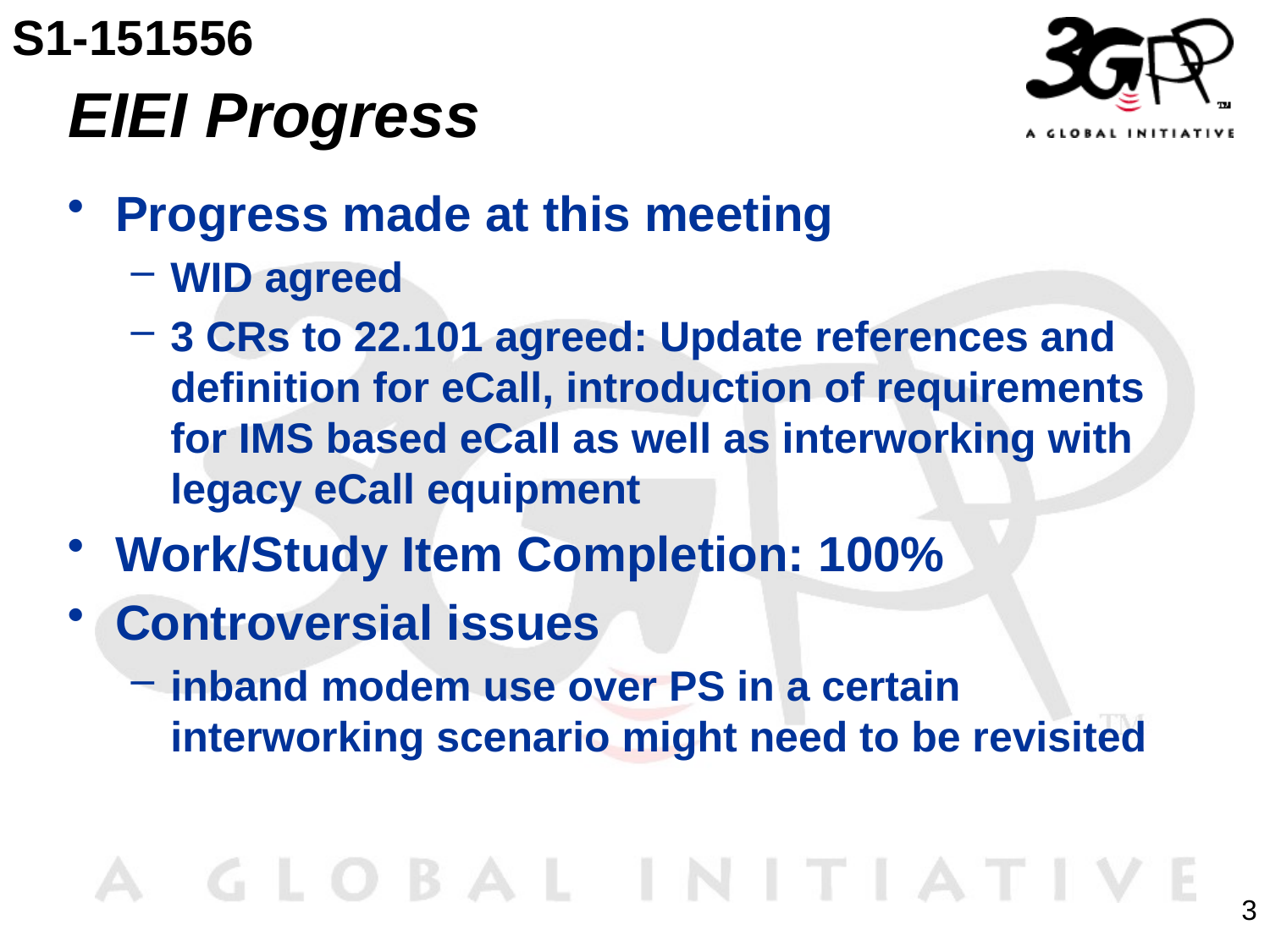

S1-151556
# EIEI Progress
Progress made at this meeting
WID agreed
3 CRs to 22.101 agreed: Update references and definition for eCall, introduction of requirements for IMS based eCall as well as interworking with legacy eCall equipment
Work/Study Item Completion: 100%
Controversial issues
inband modem use over PS in a certain interworking scenario might need to be revisited
3